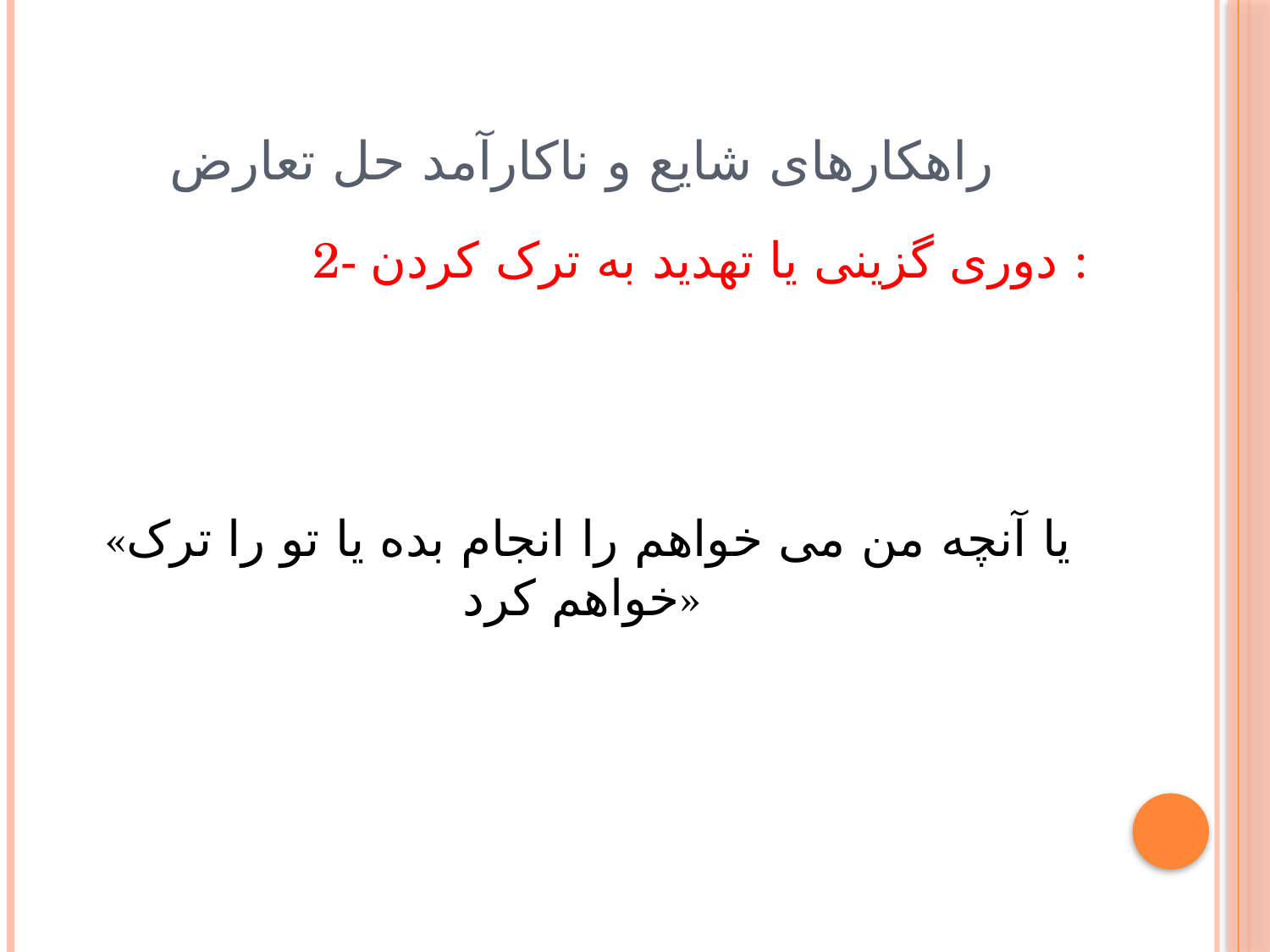

# راهکارهای شایع و ناکارآمد حل تعارض
2- دوری گزینی یا تهدید به ترک کردن :

 «یا آنچه من می خواهم را انجام بده یا تو را ترک خواهم کرد»